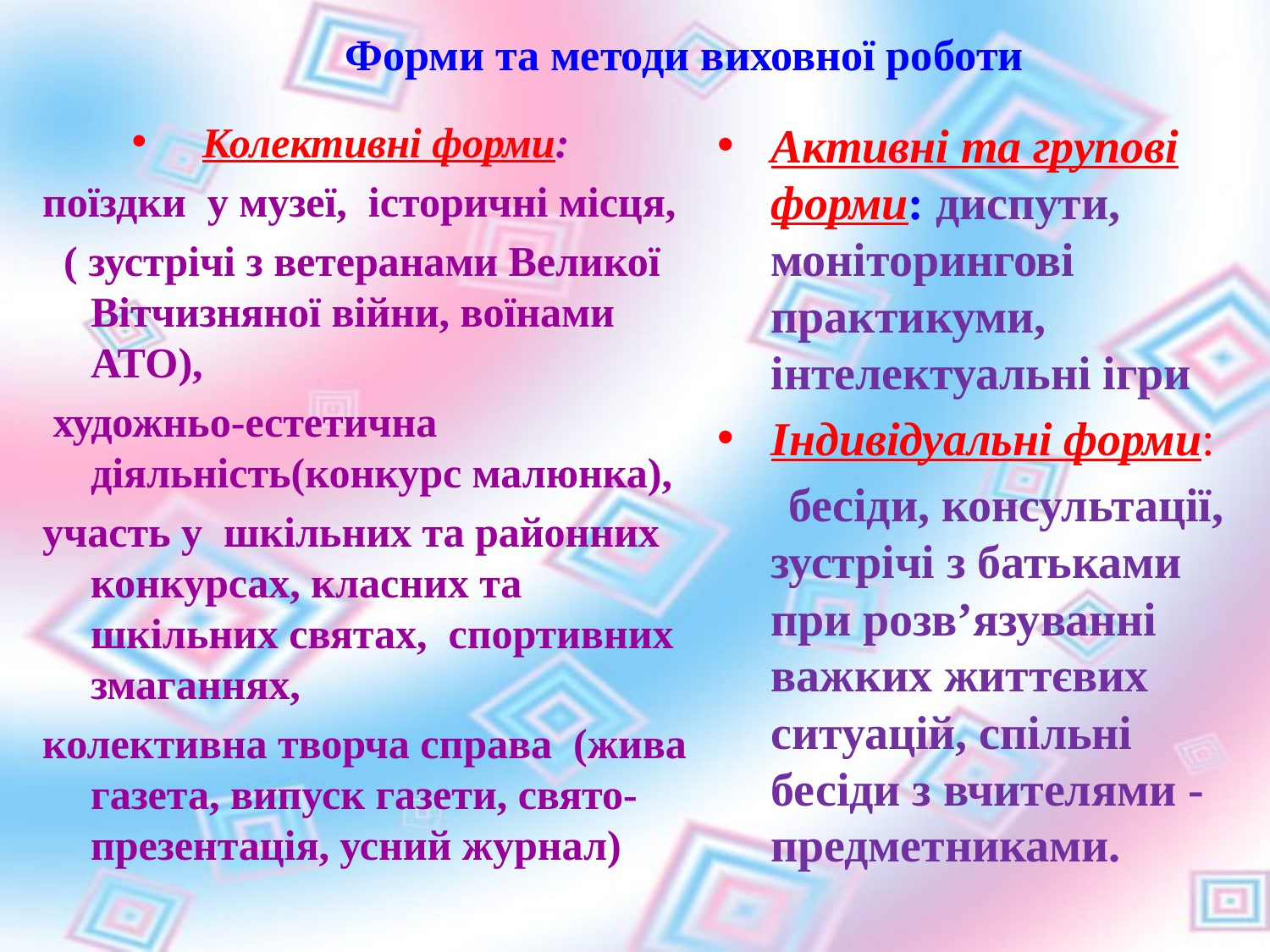

# Форми та методи виховної роботи
Колективні форми:
поїздки  у музеї,  історичні місця,
  ( зустрічі з ветеранами Великої Вітчизняної війни, воїнами АТО),
 художньо-естетична діяльність(конкурс малюнка),
участь у  шкільних та районних конкурсах, класних та шкільних святах,  спортивних змаганнях,
колективна творча справа  (жива газета, випуск газети, свято-презентація, усний журнал)

Активні та групові форми: диспути, моніторингові практикуми, інтелектуальні ігри
Індивідуальні форми:
      бесіди, консультації,  зустрічі з батьками при розв’язуванні важких життєвих ситуацій, спільні бесіди з вчителями - предметниками.